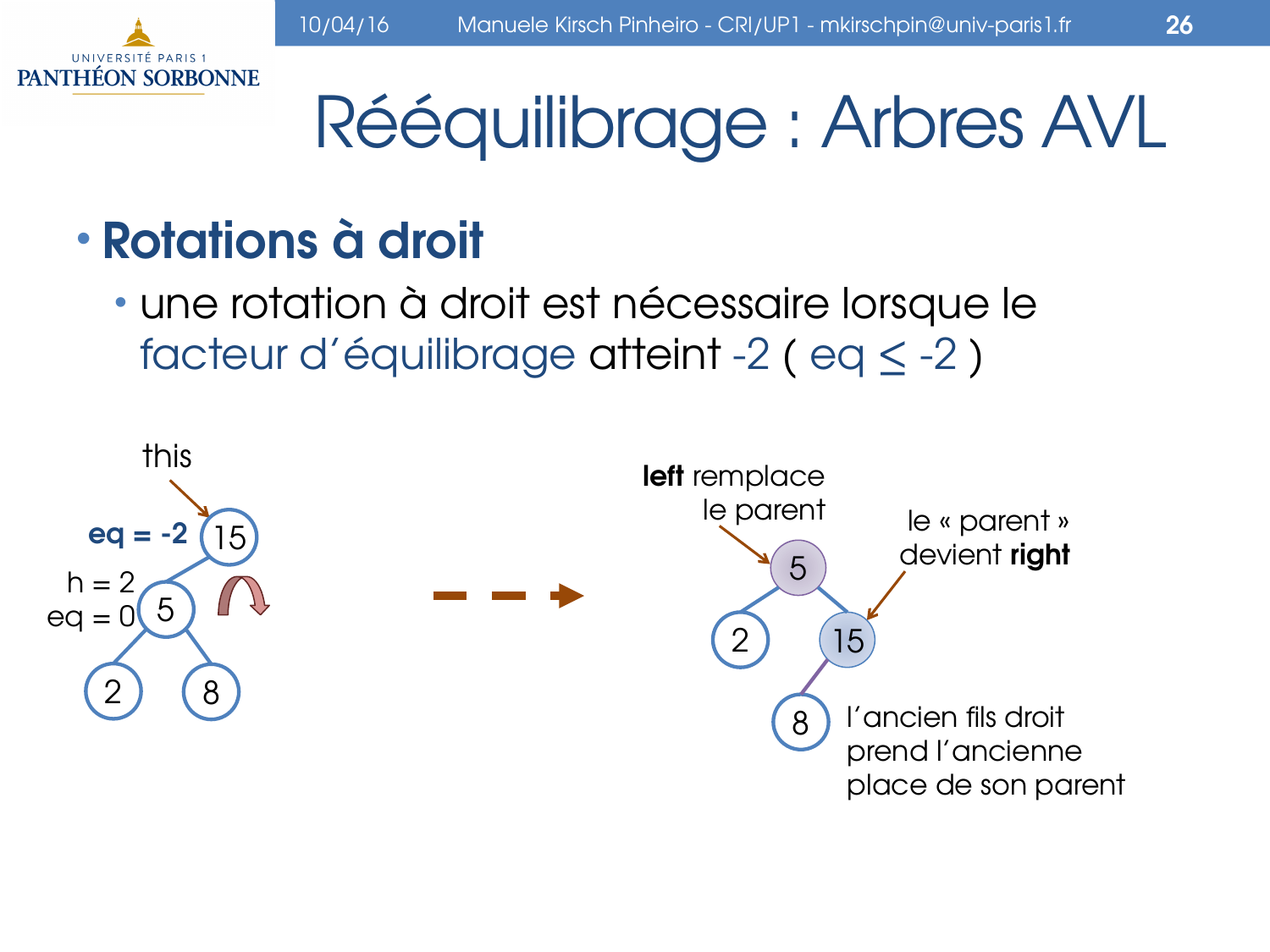

10/04/16
Manuele Kirsch Pinheiro - CRI/UP1 - mkirschpin@univ-paris1.fr
26
# Rééquilibrage : Arbres AVL
Rotations à droit
une rotation à droit est nécessaire lorsque le facteur d’équilibrage atteint -2 ( eq ≤ -2 )
this
left remplace le parent
le « parent » devient right
15
5
2
8
eq = -2
5
2
15
8
h = 2
eq = 0

l’ancien fils droit prend l’ancienne place de son parent